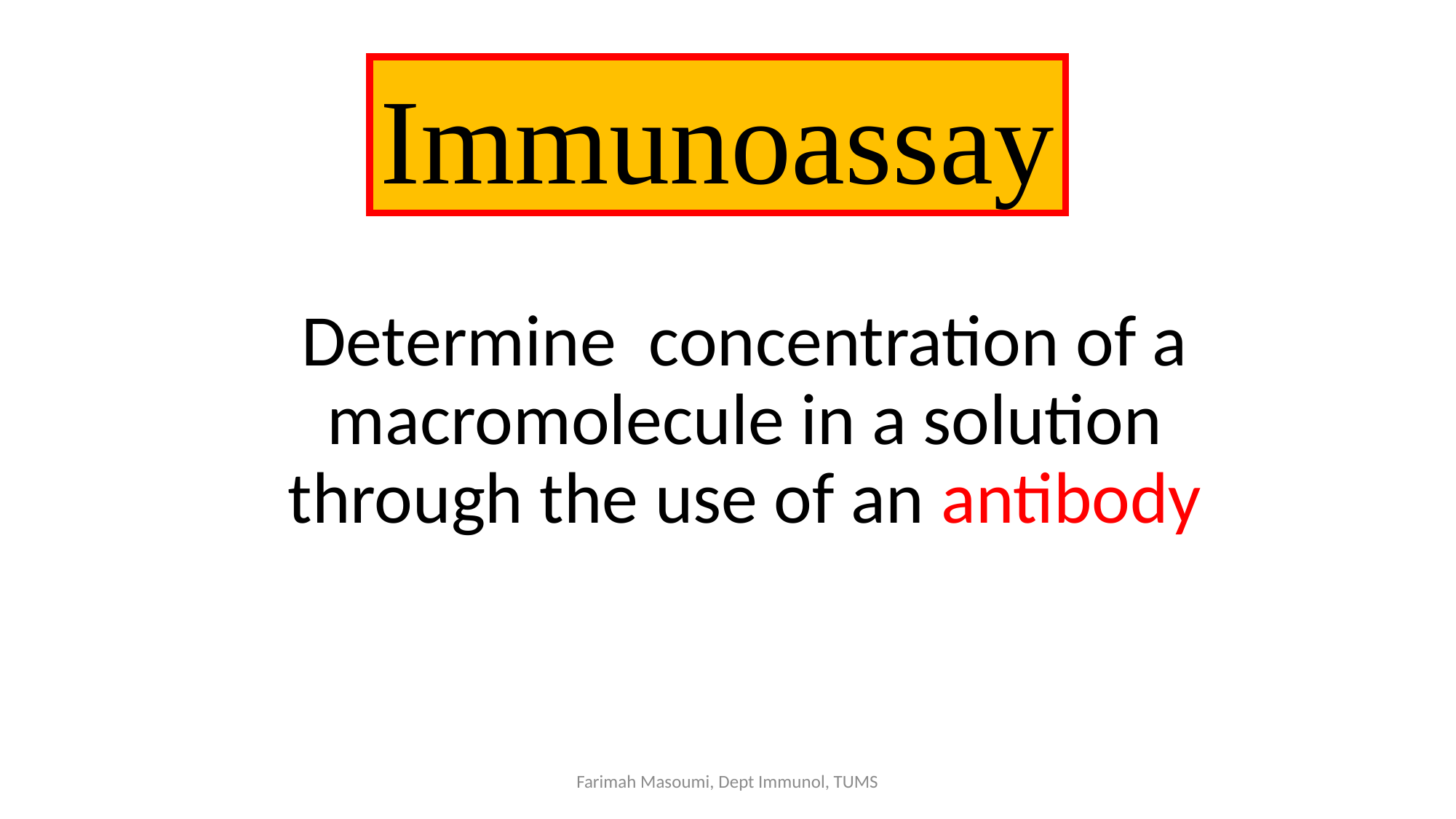

Immunoassay
Determine  concentration of a macromolecule in a solution through the use of an antibody
Farimah Masoumi, Dept Immunol, TUMS